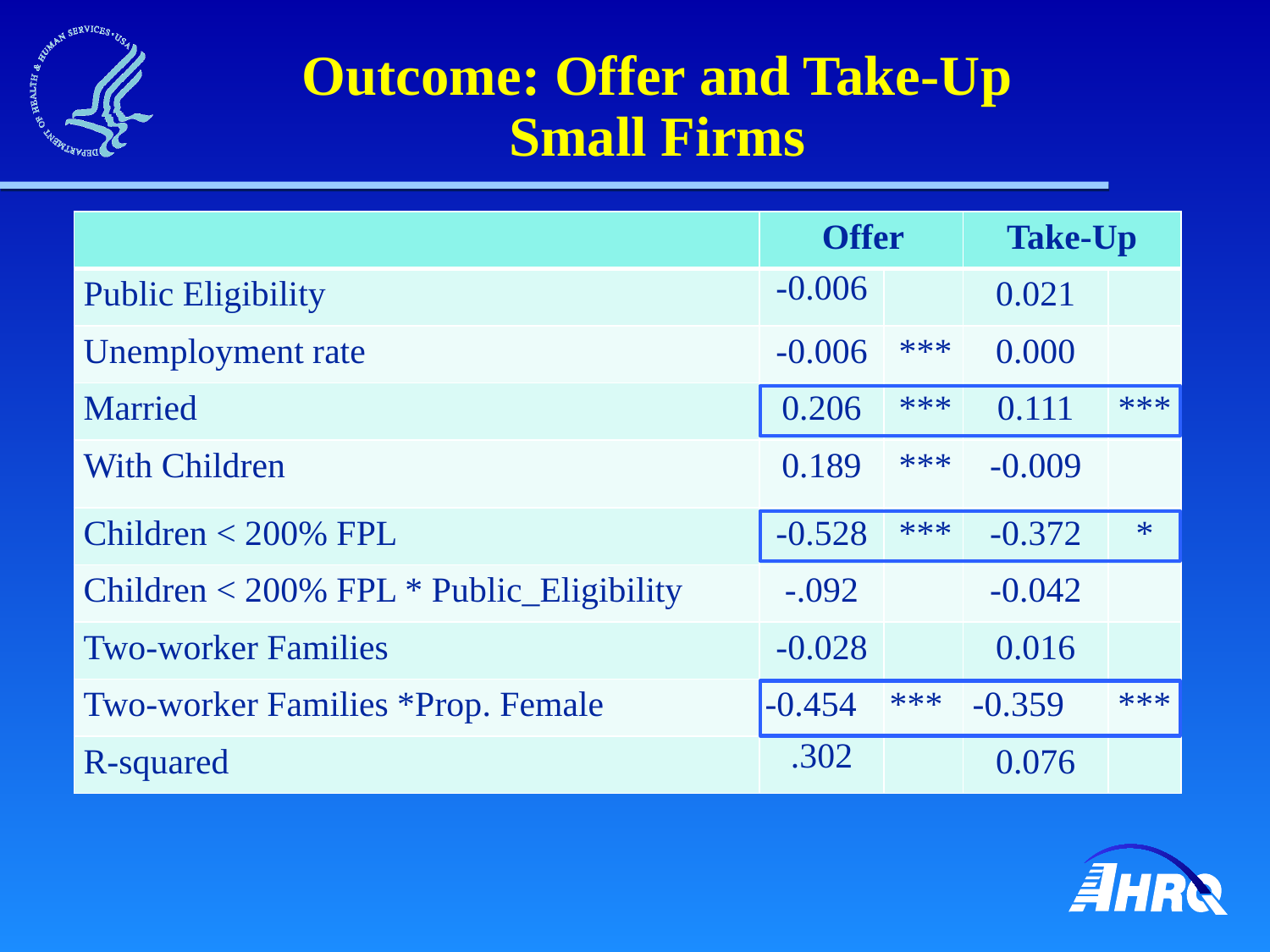

# Outcome: Offer and Take-Up Small Firms
|  | Offer |  |
| --- | --- | --- |
| Public Eligibility | -0.006 |  |
| Unemployment rate | -0.006 | \*\*\* |
| Married | 0.206 | \*\*\* |
| With Children | 0.189 | \*\*\* |
| Children < 200% FPL | -0.528 | \*\*\* |
| Children < 200% FPL \* Public\_Eligibility | -.092 |  |
| Two-worker Families | -0.028 |  |
| Two-worker Families \*Prop. Female | -0.454 | \*\*\* |
| R-squared | .302 |  |
| Take-Up |  |
| --- | --- |
| 0.021 |  |
| 0.000 |  |
| 0.111 | \*\*\* |
| -0.009 |  |
| -0.372 | \* |
| -0.042 |  |
| 0.016 |  |
| -0.359 | \*\*\* |
| 0.076 |  |